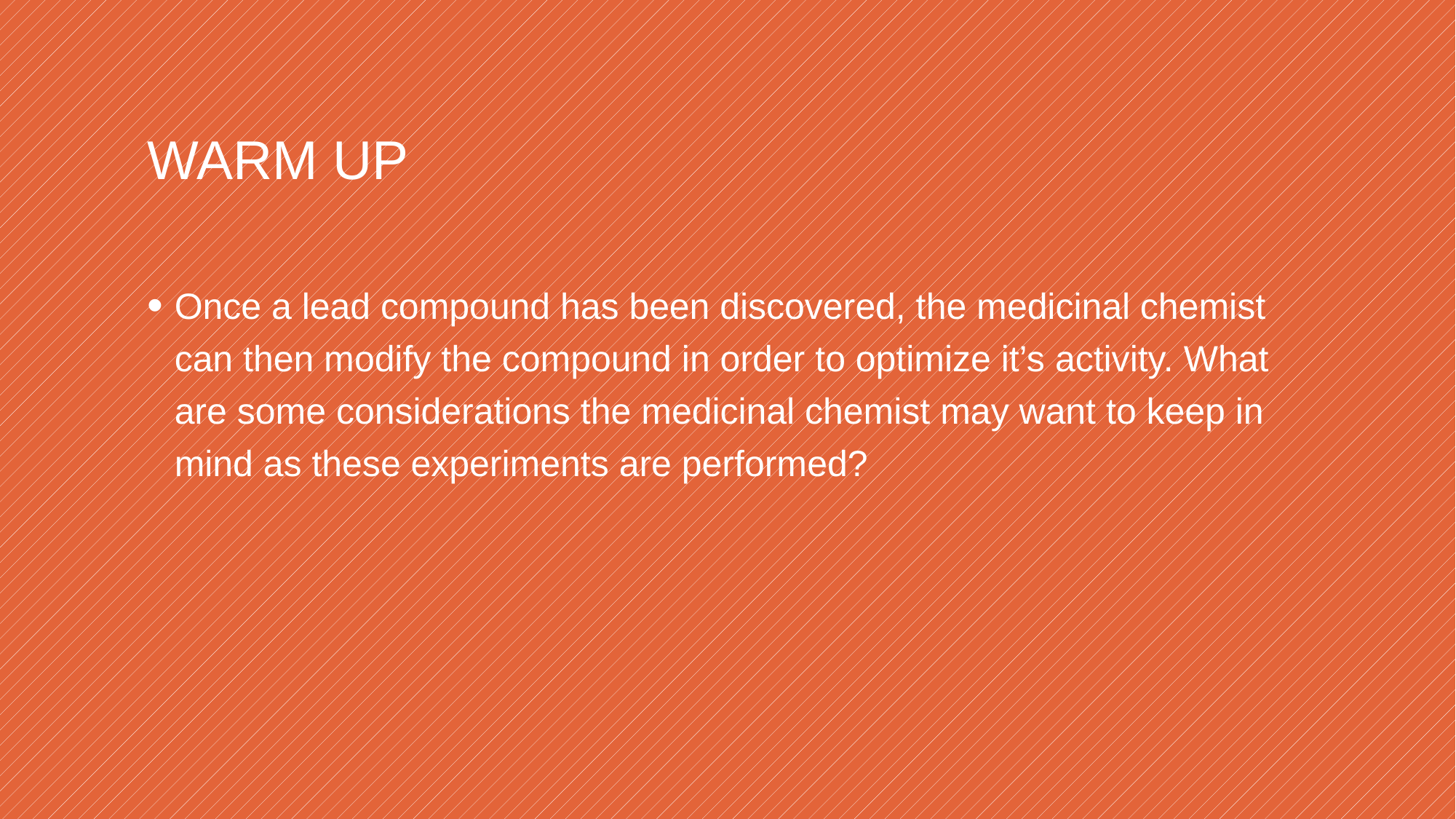

# Warm up
Once a lead compound has been discovered, the medicinal chemist can then modify the compound in order to optimize it’s activity. What are some considerations the medicinal chemist may want to keep in mind as these experiments are performed?